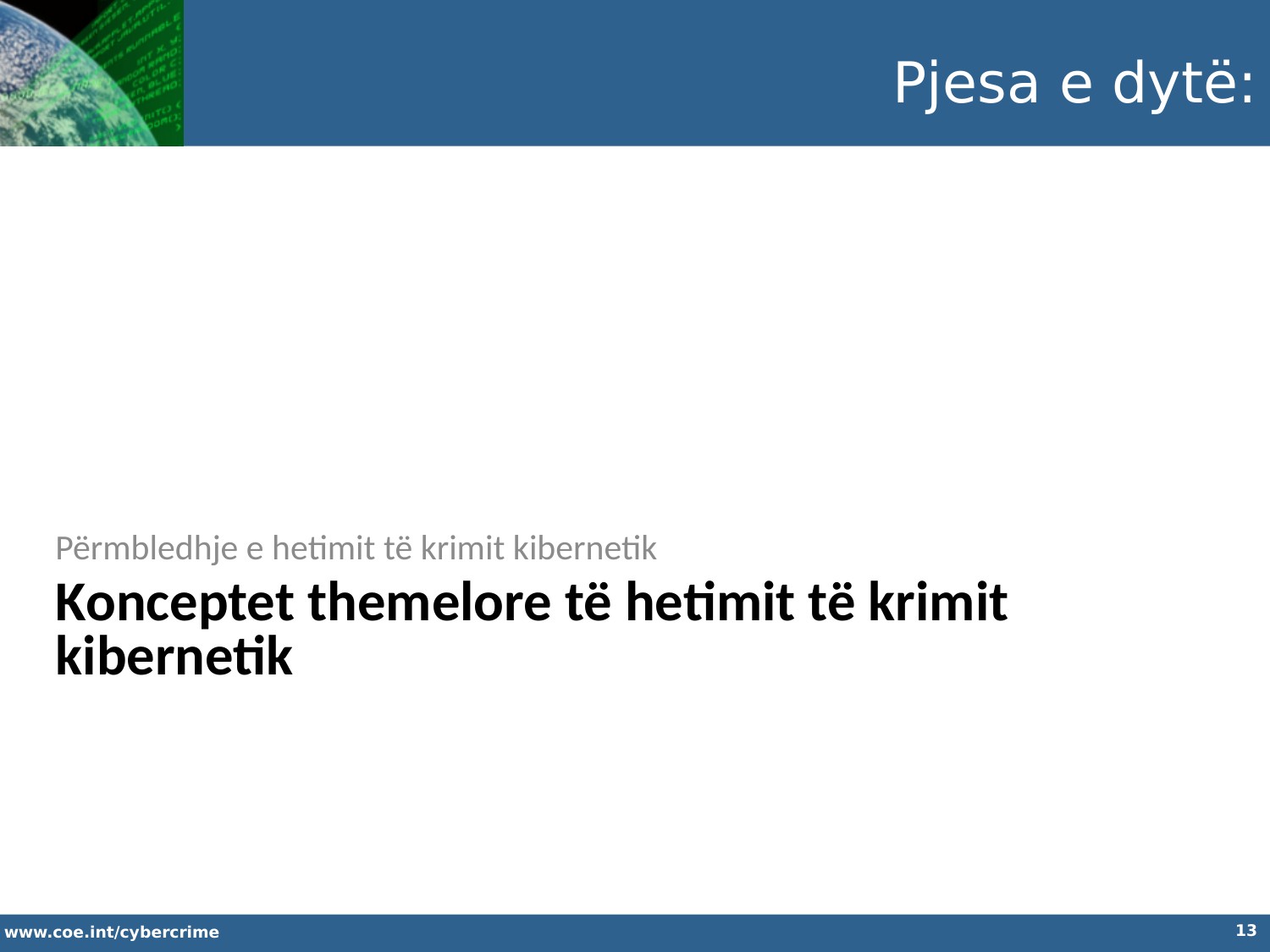

Pjesa e dytë:
Përmbledhje e hetimit të krimit kibernetik
Konceptet themelore të hetimit të krimit kibernetik
13